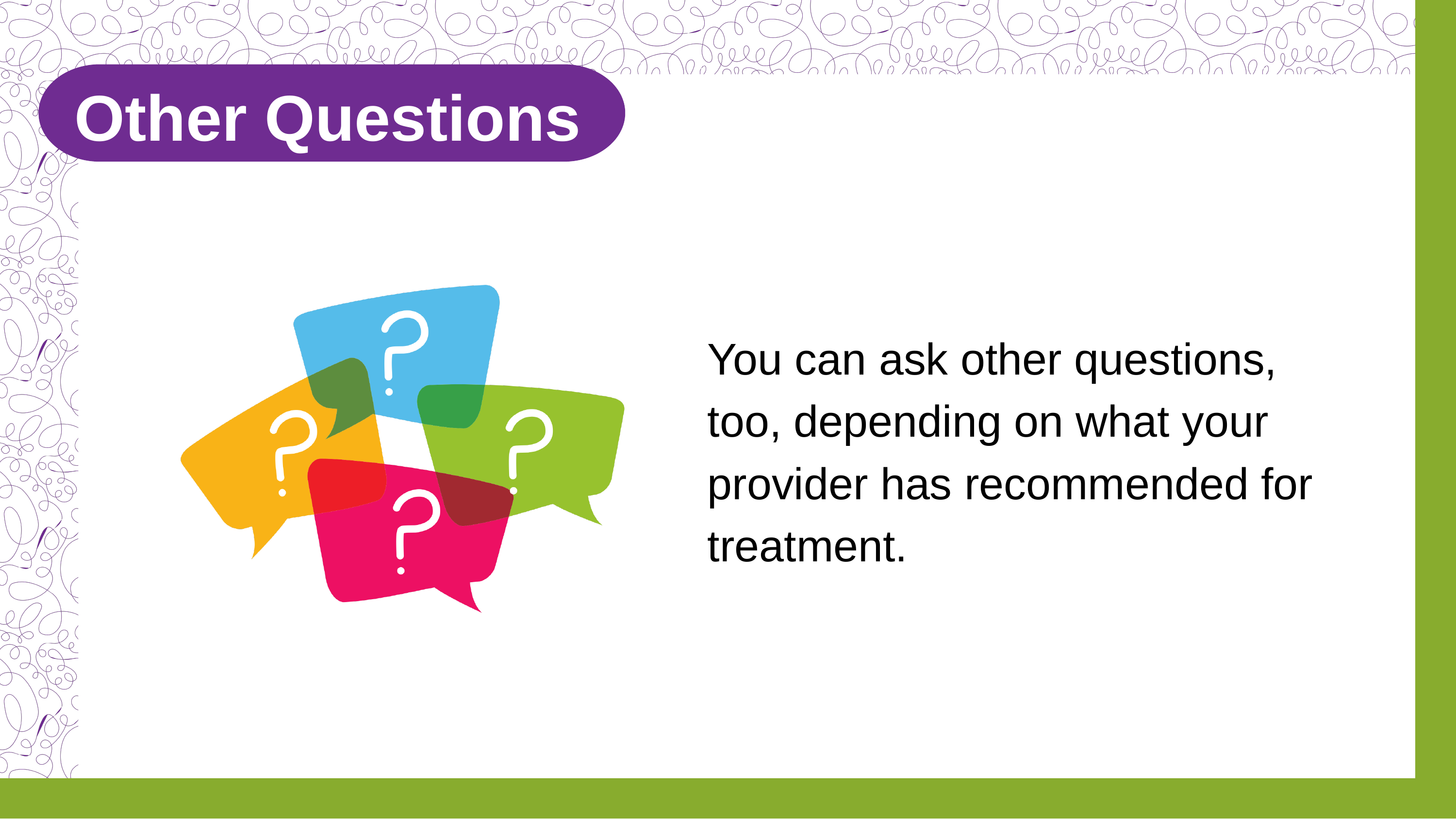

Other Questions

You can ask other questions, too, depending on what your provider has recommended for treatment.